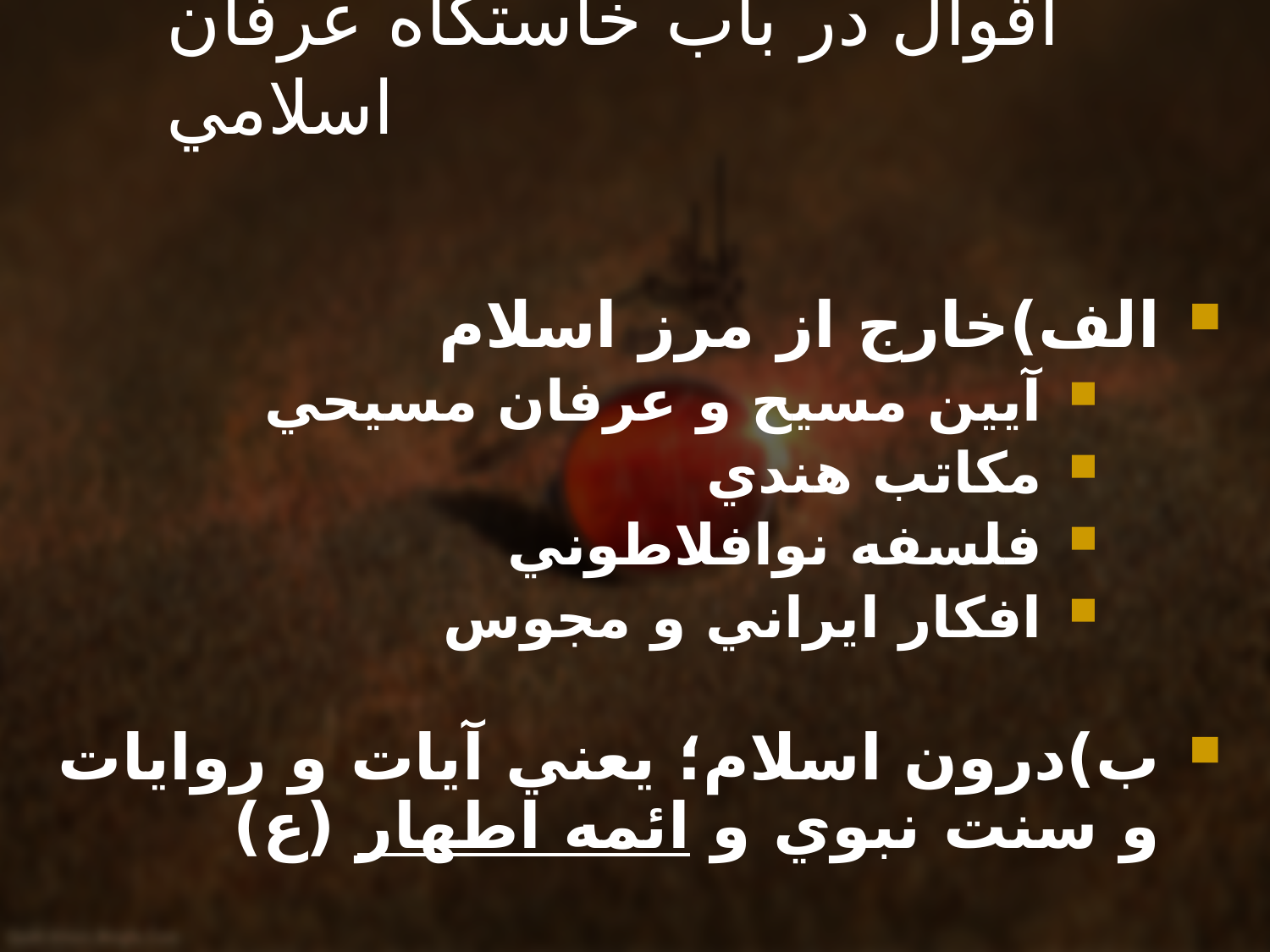

# اقوال در باب خاستگاه عرفان اسلامي
الف)خارج از مرز اسلام
آيين مسيح و عرفان مسيحي
مکاتب هندي
فلسفه نوافلاطوني
افکار ايراني و مجوس

ب)درون اسلام؛ يعني آيات و روايات و سنت نبوي و ائمه اطهار (ع)